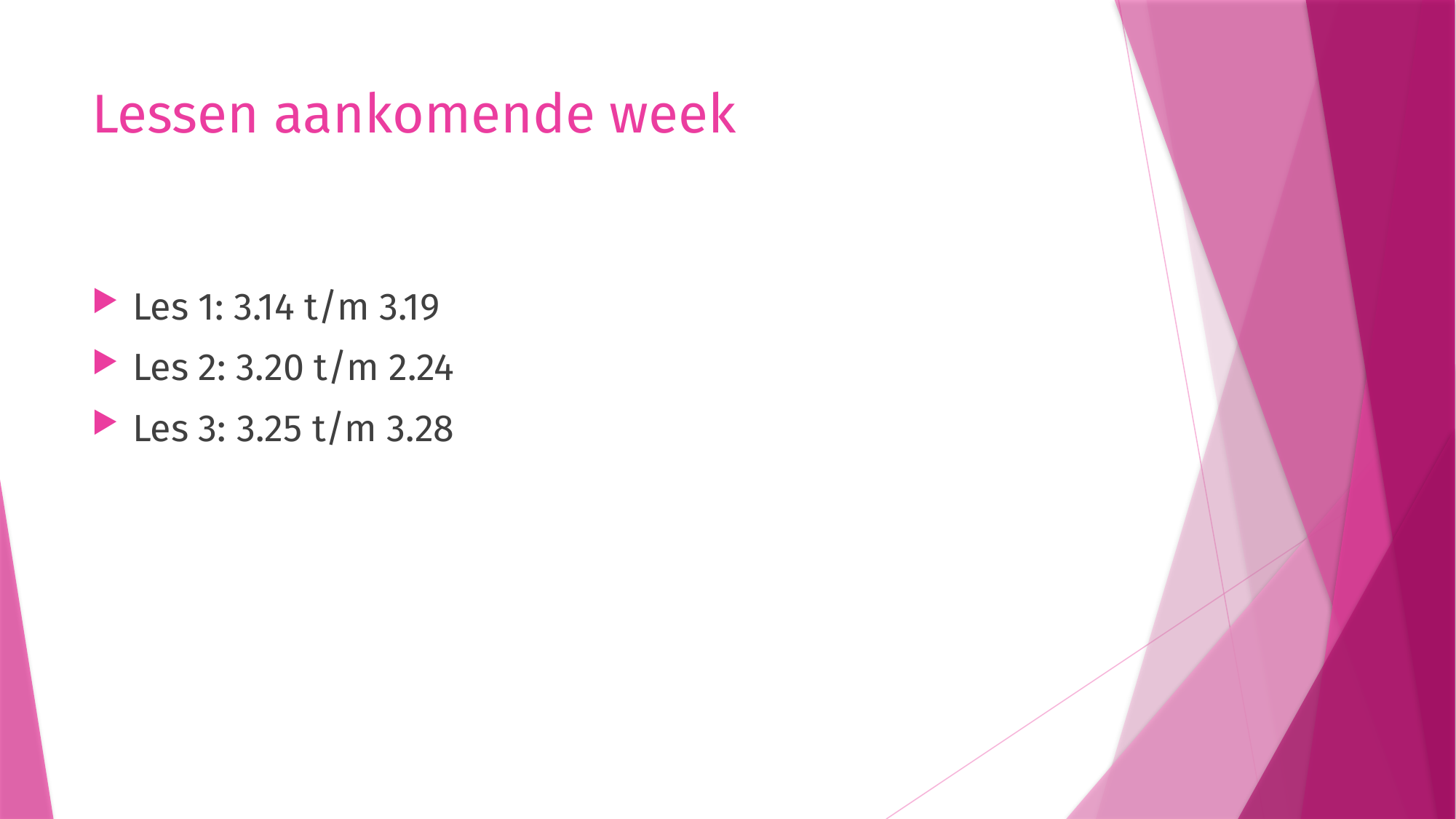

# Lessen aankomende week
Les 1: 3.14 t/m 3.19
Les 2: 3.20 t/m 2.24
Les 3: 3.25 t/m 3.28